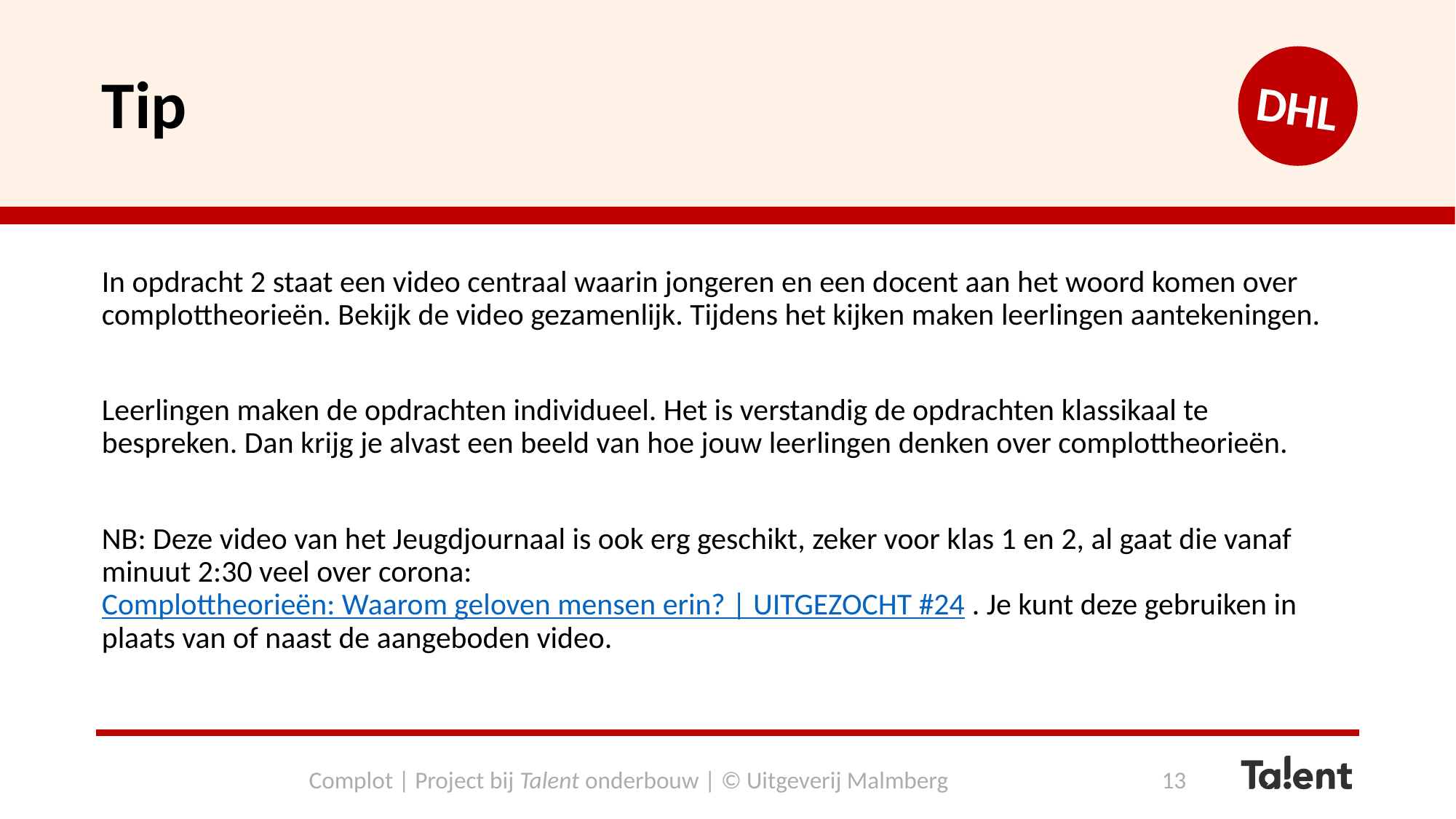

# Tip
DHL
In opdracht 2 staat een video centraal waarin jongeren en een docent aan het woord komen over complottheorieën. Bekijk de video gezamenlijk. Tijdens het kijken maken leerlingen aantekeningen.

Leerlingen maken de opdrachten individueel. Het is verstandig de opdrachten klassikaal te bespreken. Dan krijg je alvast een beeld van hoe jouw leerlingen denken over complottheorieën.

NB: Deze video van het Jeugdjournaal is ook erg geschikt, zeker voor klas 1 en 2, al gaat die vanaf minuut 2:30 veel over corona: Complottheorieën: Waarom geloven mensen erin? | UITGEZOCHT #24 . Je kunt deze gebruiken in plaats van of naast de aangeboden video.
Complot | Project bij Talent onderbouw | © Uitgeverij Malmberg
13